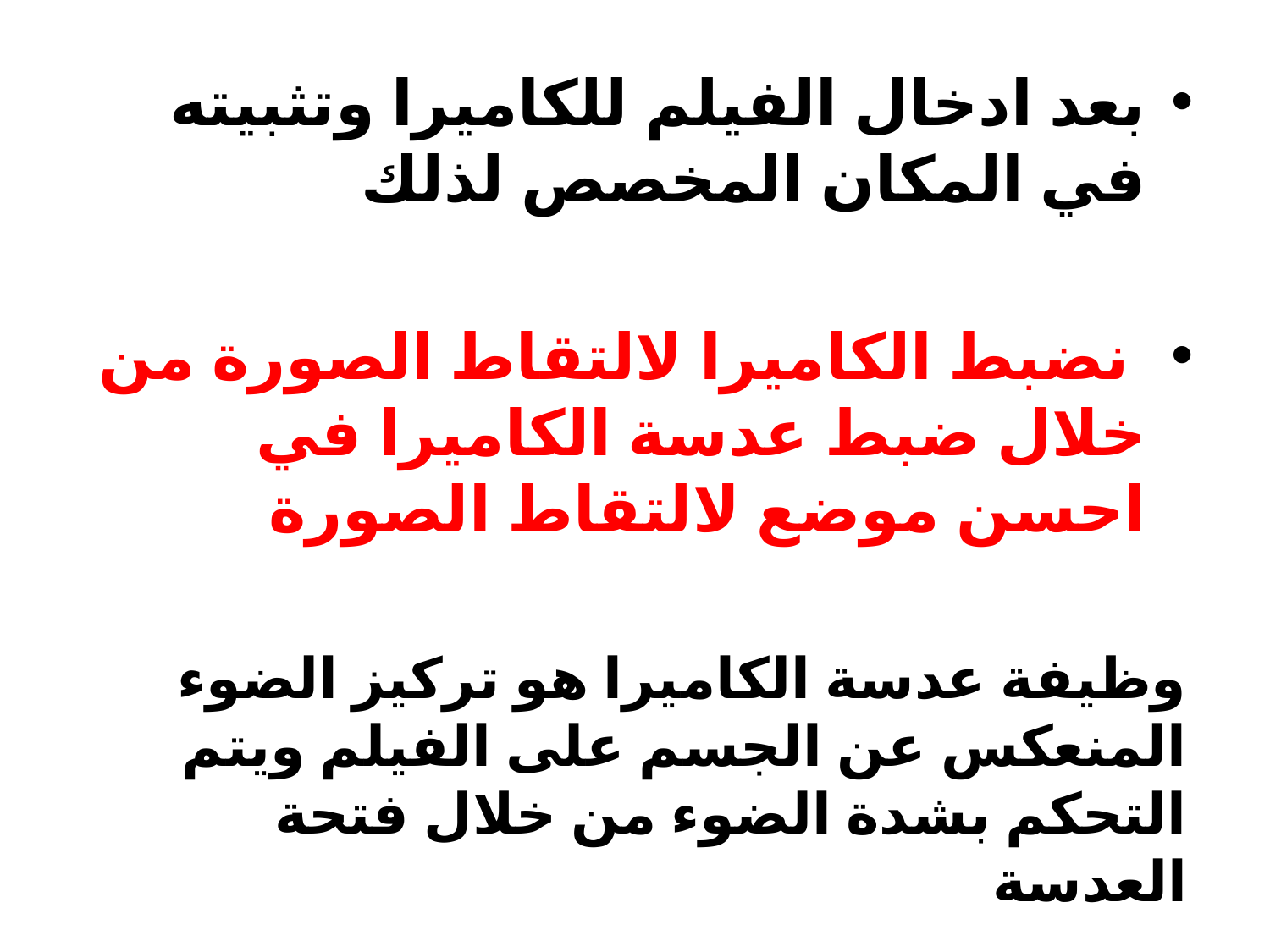

بعد ادخال الفيلم للكاميرا وتثبيته في المكان المخصص لذلك

 نضبط الكاميرا لالتقاط الصورة من خلال ضبط عدسة الكاميرا في احسن موضع لالتقاط الصورة

وظيفة عدسة الكاميرا هو تركيز الضوء المنعكس عن الجسم على الفيلم ويتم التحكم بشدة الضوء من خلال فتحة العدسة